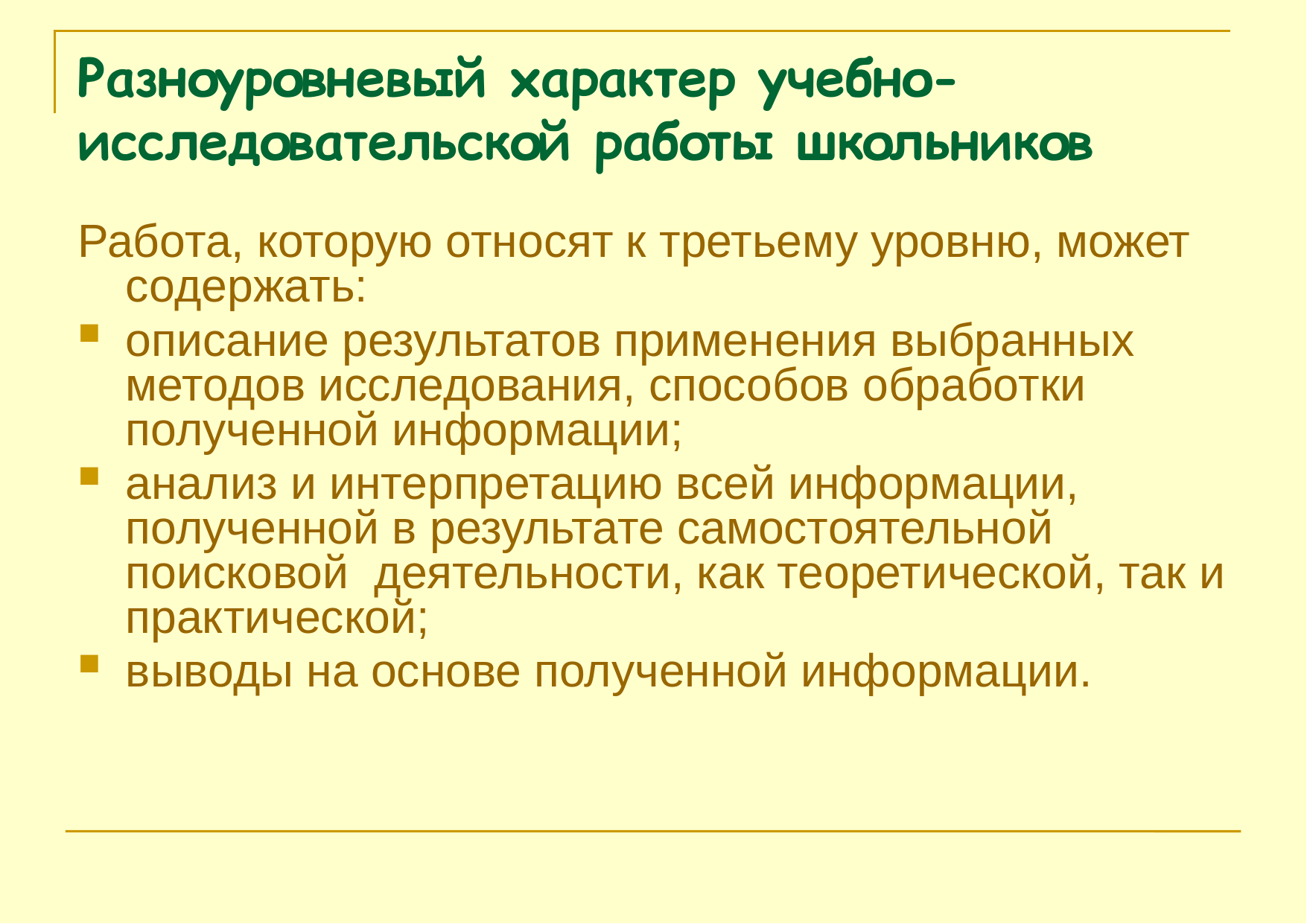

# Разноуровневый характер учебно-исследовательской работы школьников
Работа, которую относят к третьему уровню, может содержать:
описание результатов применения выбранных методов исследования, способов обработки полученной информации;
анализ и интерпретацию всей информации, полученной в результате самостоятельной поисковой  деятельности, как теоретической, так и практической;
выводы на основе полученной информации.